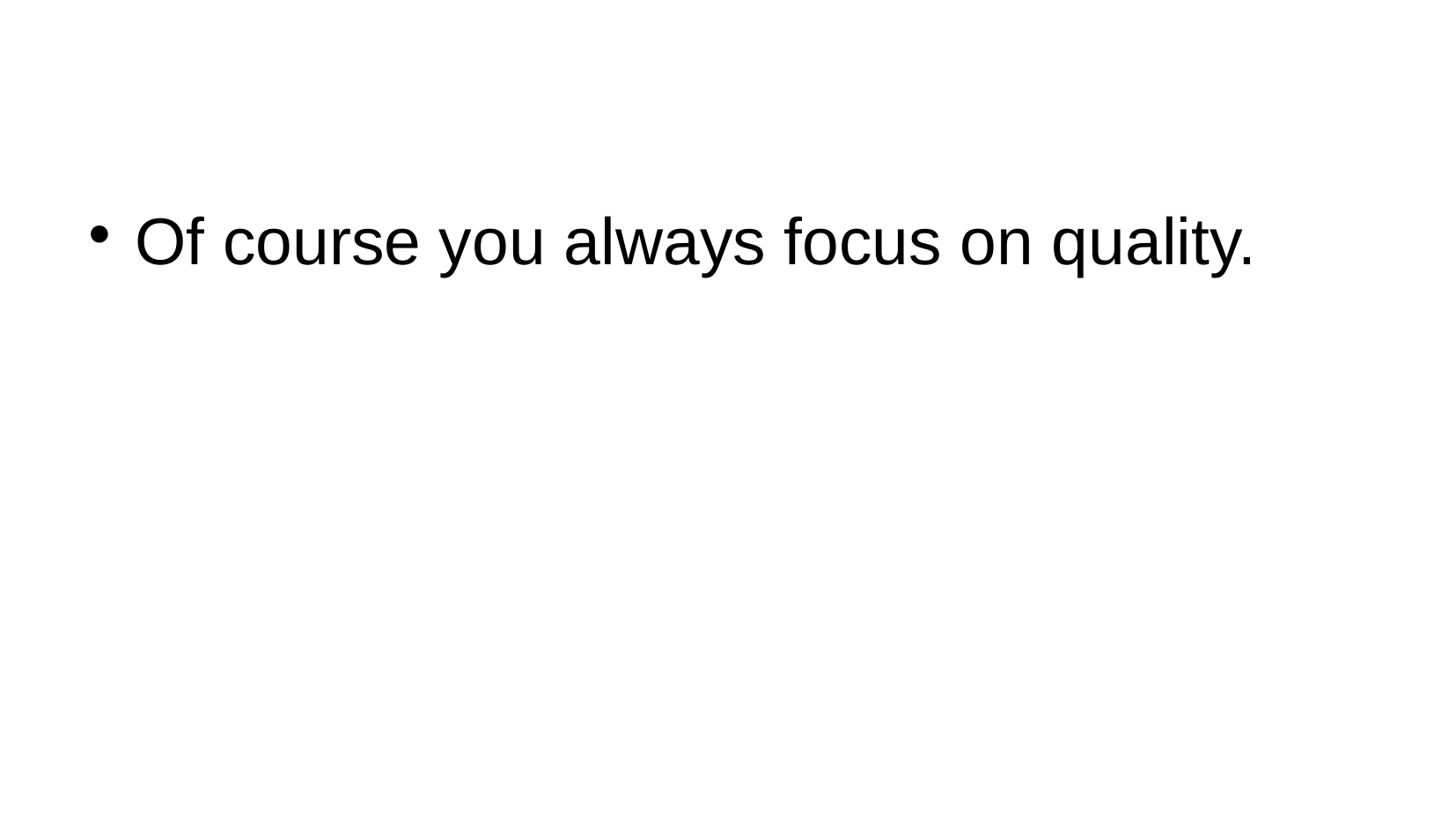

Of course you always focus on quality.